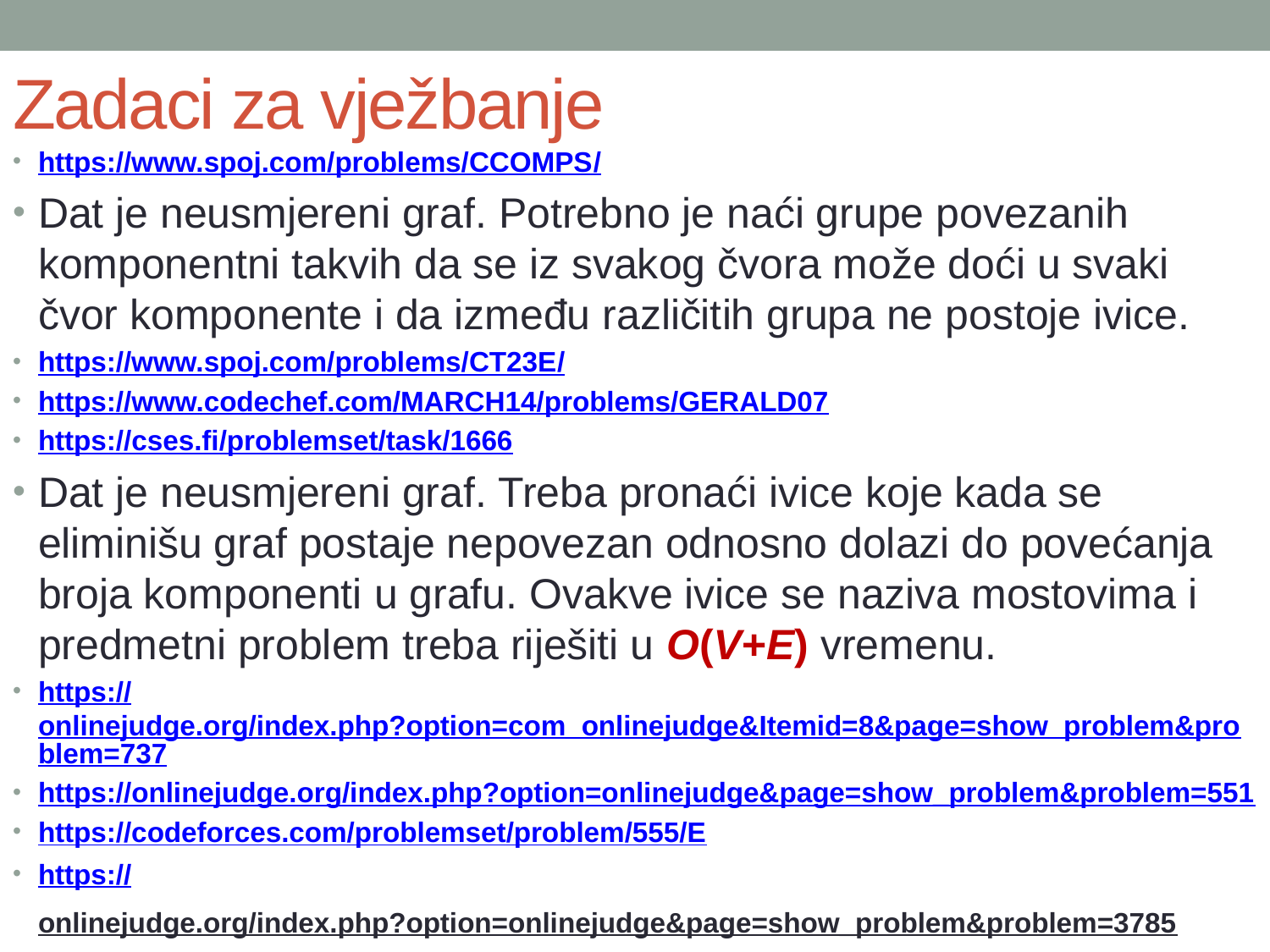

# Zadaci za vježbanje
https://www.spoj.com/problems/CCOMPS/
Dat je neusmjereni graf. Potrebno je naći grupe povezanih komponentni takvih da se iz svakog čvora može doći u svaki čvor komponente i da između različitih grupa ne postoje ivice.
https://www.spoj.com/problems/CT23E/
https://www.codechef.com/MARCH14/problems/GERALD07
https://cses.fi/problemset/task/1666
Dat je neusmjereni graf. Treba pronaći ivice koje kada se eliminišu graf postaje nepovezan odnosno dolazi do povećanja broja komponenti u grafu. Ovakve ivice se naziva mostovima i predmetni problem treba riješiti u O(V+E) vremenu.
https://onlinejudge.org/index.php?option=com_onlinejudge&Itemid=8&page=show_problem&problem=737
https://onlinejudge.org/index.php?option=onlinejudge&page=show_problem&problem=551
https://codeforces.com/problemset/problem/555/E
https://onlinejudge.org/index.php?option=onlinejudge&page=show_problem&problem=3785